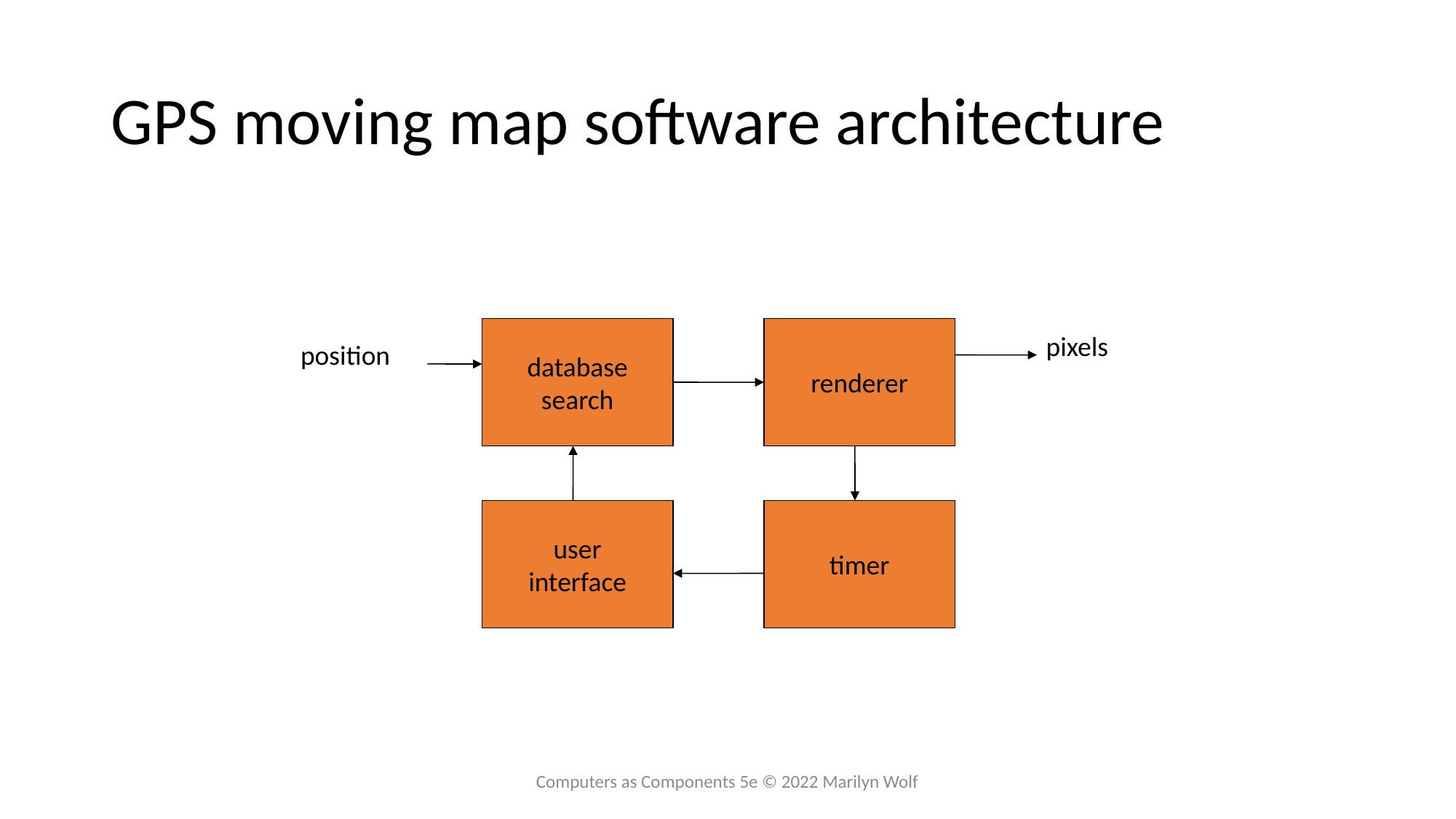

# GPS moving map software architecture
database
search
renderer
pixels
position

user
interface
timer

Computers as Components 5e © 2022 Marilyn Wolf